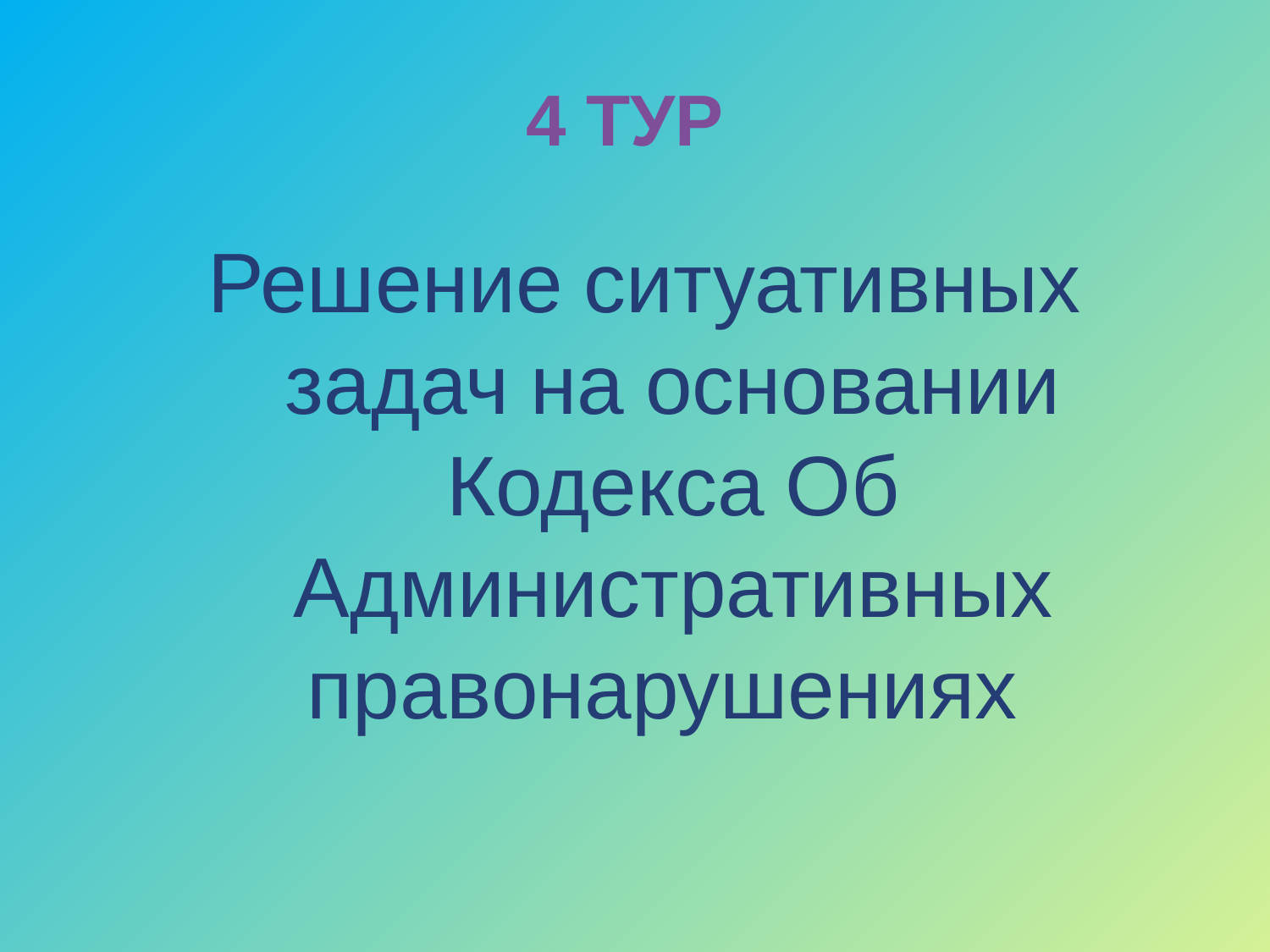

# 4 ТУР
Решение ситуативных задач на основании Кодекса Об Административных правонарушениях